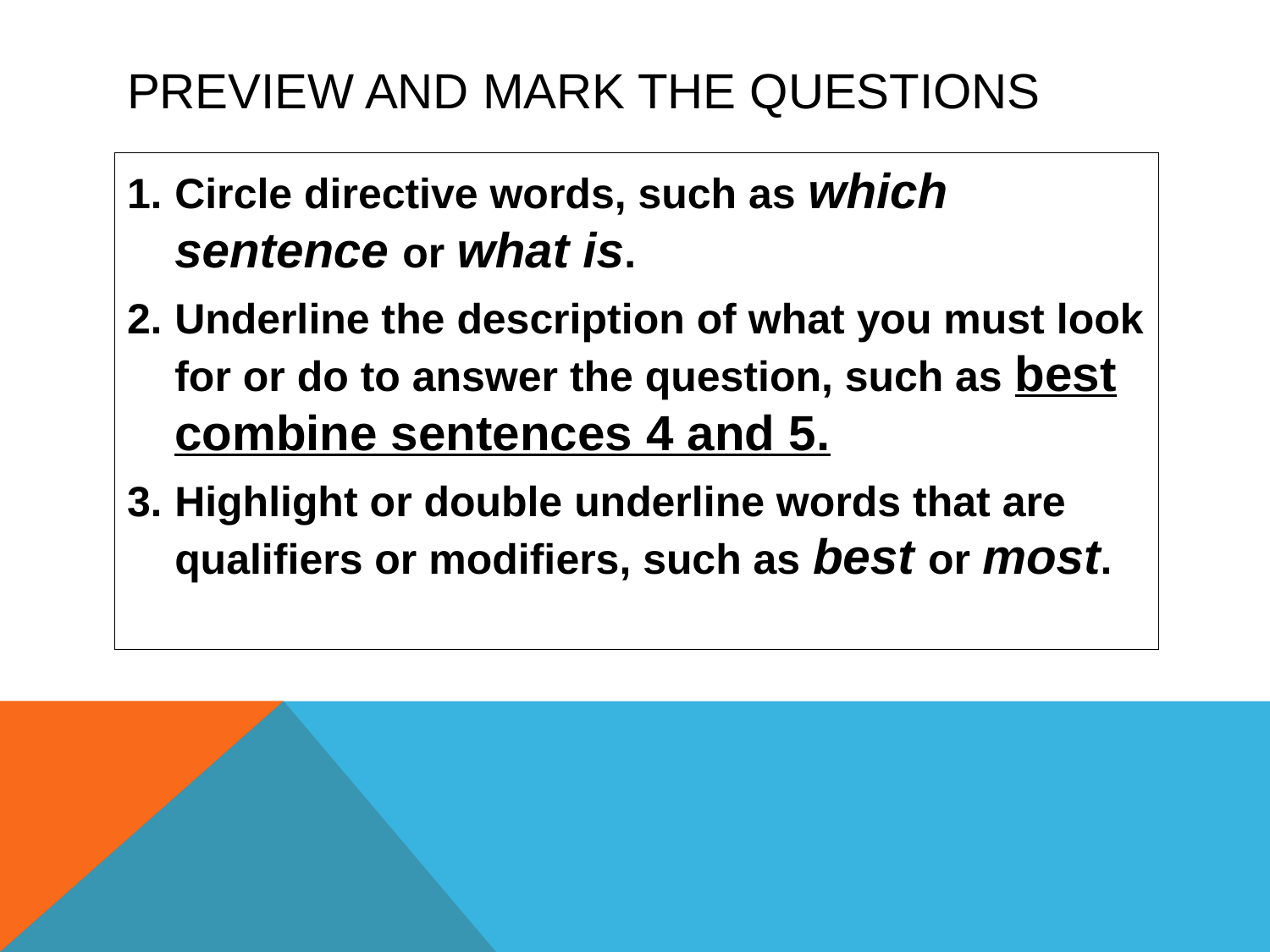

# Preview and Mark the questions
Circle directive words, such as which sentence or what is.
Underline the description of what you must look for or do to answer the question, such as best combine sentences 4 and 5.
Highlight or double underline words that are qualifiers or modifiers, such as best or most.